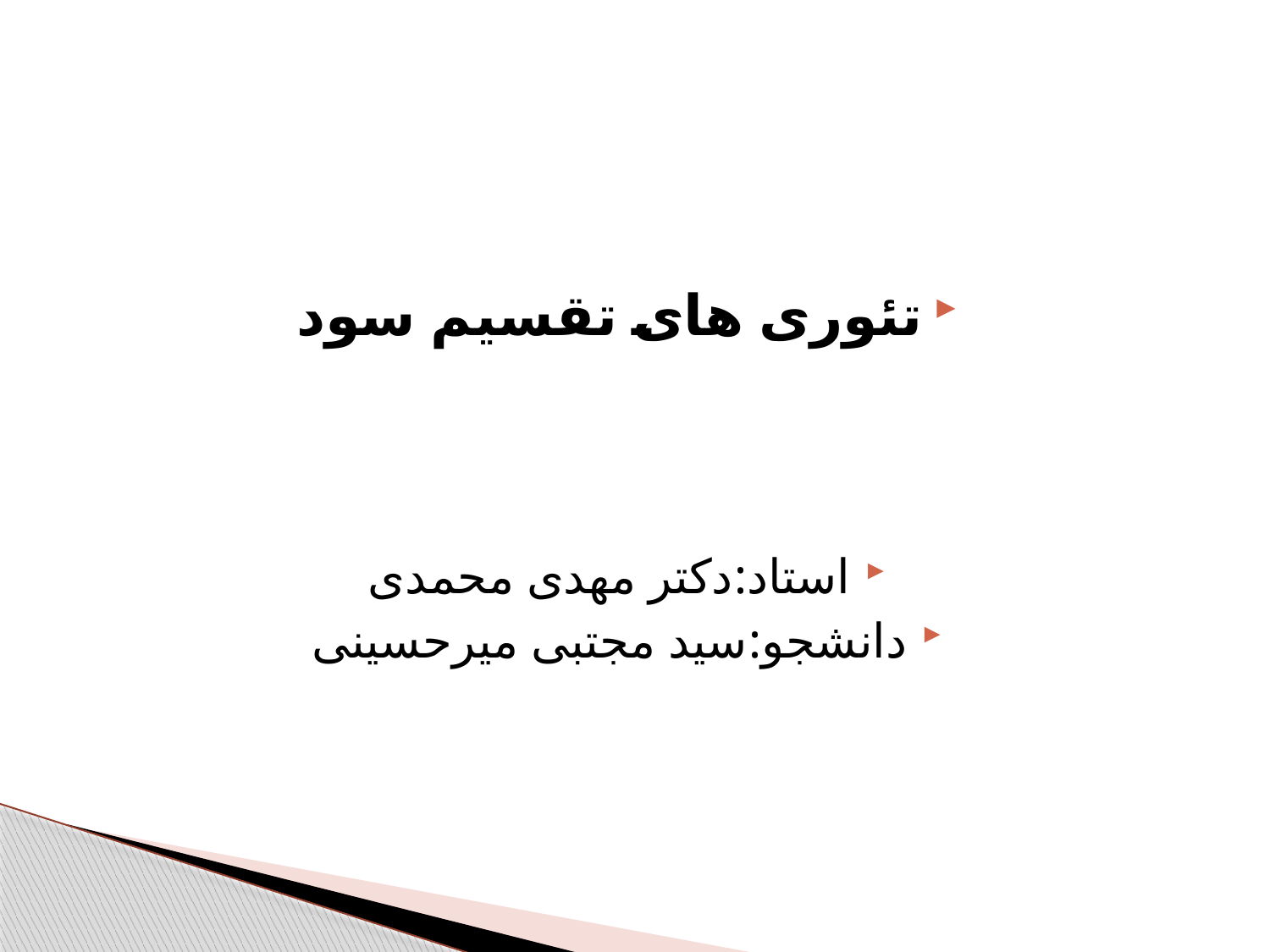

تئوری های تقسیم سود

استاد:دکتر مهدی محمدی
دانشجو:سید مجتبی میرحسینی